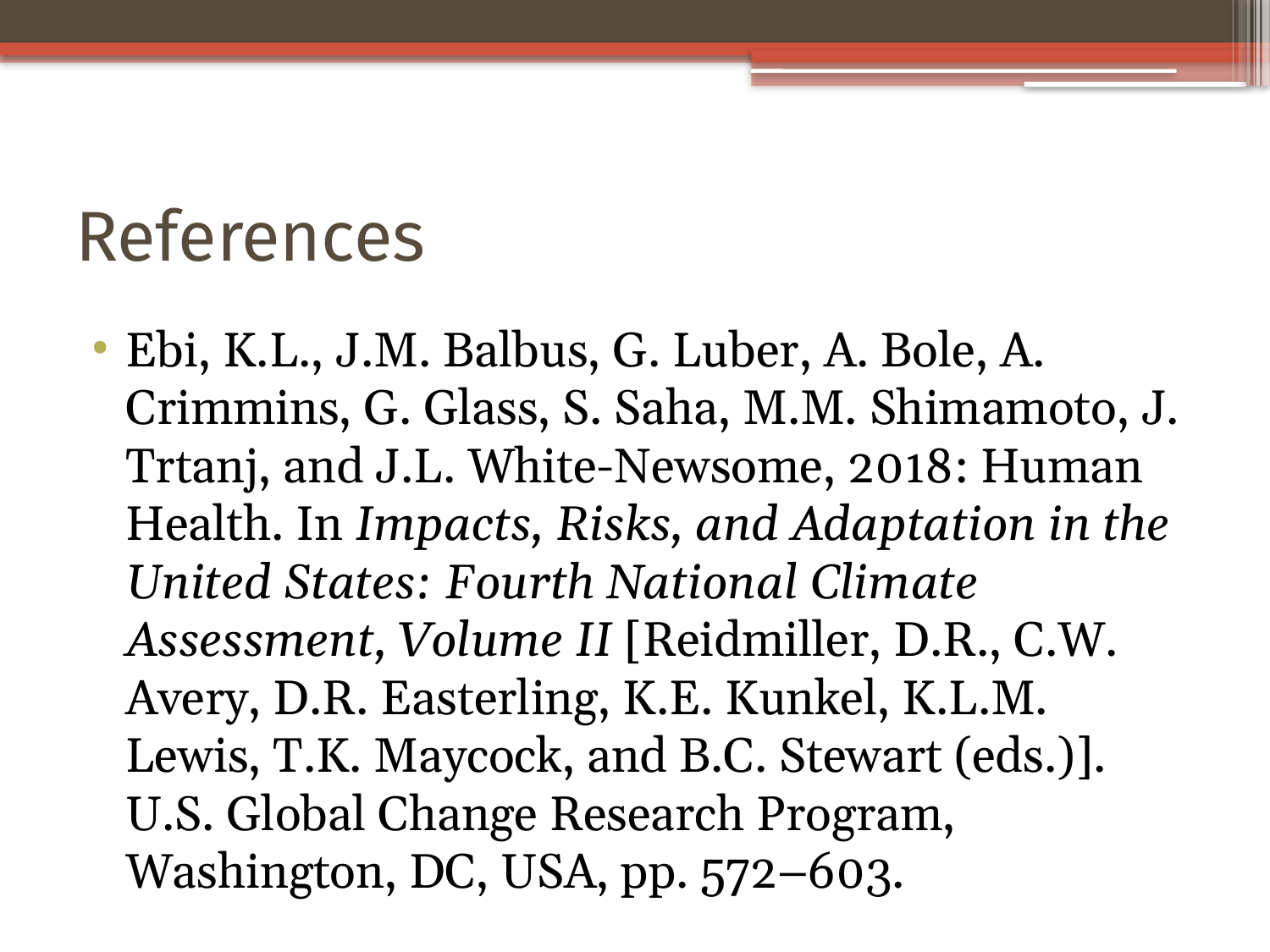

# References
Ebi, K.L., J.M. Balbus, G. Luber, A. Bole, A. Crimmins, G. Glass, S. Saha, M.M. Shimamoto, J. Trtanj, and J.L. White-Newsome, 2018: Human Health. In Impacts, Risks, and Adaptation in the United States: Fourth National Climate Assessment, Volume II [Reidmiller, D.R., C.W. Avery, D.R. Easterling, K.E. Kunkel, K.L.M. Lewis, T.K. Maycock, and B.C. Stewart (eds.)]. U.S. Global Change Research Program, Washington, DC, USA, pp. 572–603.